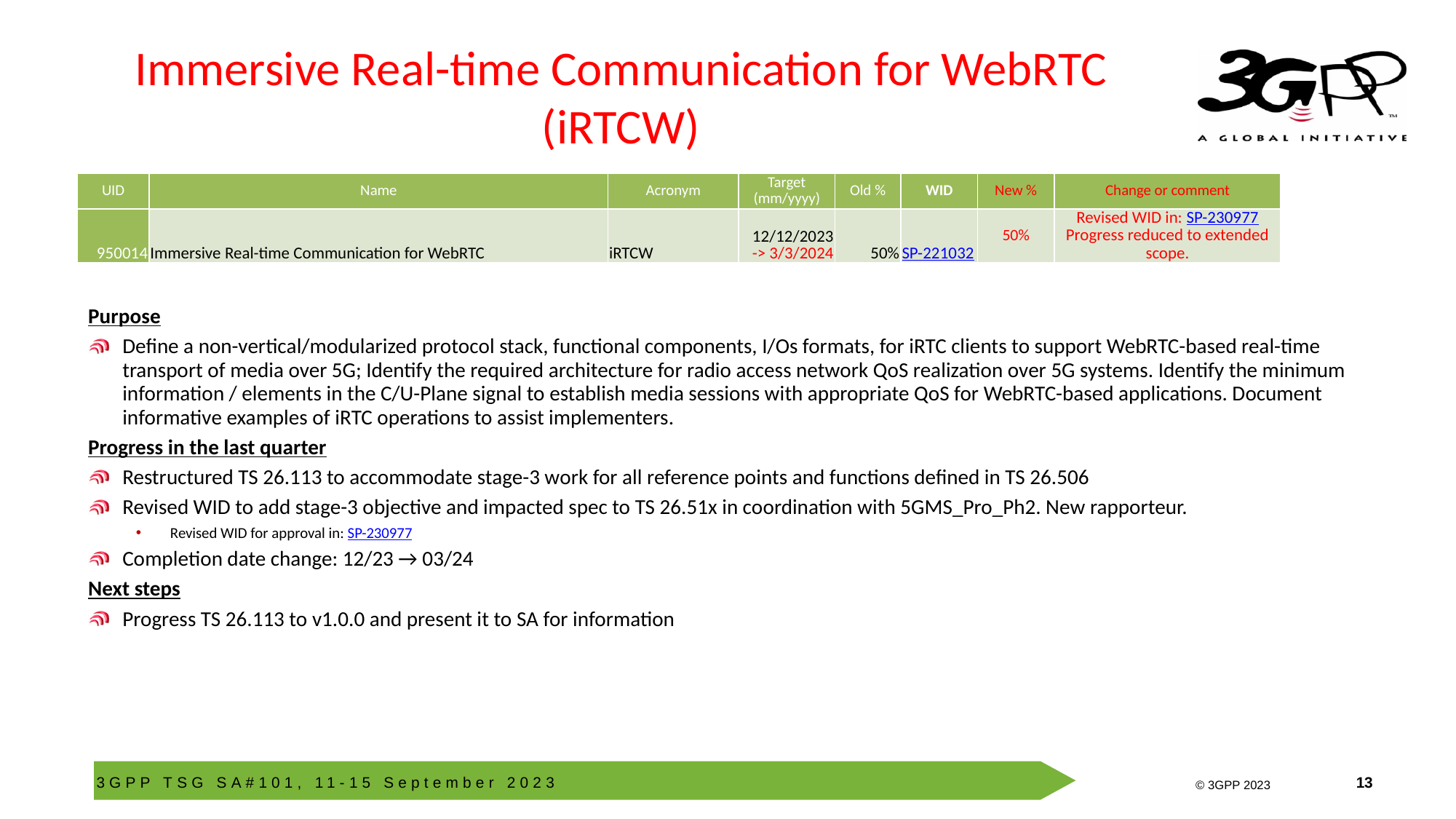

# Immersive Real-time Communication for WebRTC (iRTCW)
| UID | Name | Acronym | Target (mm/yyyy) | Old % | WID | New % | Change or comment |
| --- | --- | --- | --- | --- | --- | --- | --- |
| 950014 | Immersive Real-time Communication for WebRTC | iRTCW | 12/12/2023 -> 3/3/2024 | 50% | SP-221032 | 50% | Revised WID in: SP-230977 Progress reduced to extended scope. |
Purpose
Define a non-vertical/modularized protocol stack, functional components, I/Os formats, for iRTC clients to support WebRTC-based real-time transport of media over 5G; Identify the required architecture for radio access network QoS realization over 5G systems. Identify the minimum information / elements in the C/U-Plane signal to establish media sessions with appropriate QoS for WebRTC-based applications. Document informative examples of iRTC operations to assist implementers.
Progress in the last quarter
Restructured TS 26.113 to accommodate stage-3 work for all reference points and functions defined in TS 26.506
Revised WID to add stage-3 objective and impacted spec to TS 26.51x in coordination with 5GMS_Pro_Ph2. New rapporteur.
Revised WID for approval in: SP-230977
Completion date change: 12/23 → 03/24
Next steps
Progress TS 26.113 to v1.0.0 and present it to SA for information